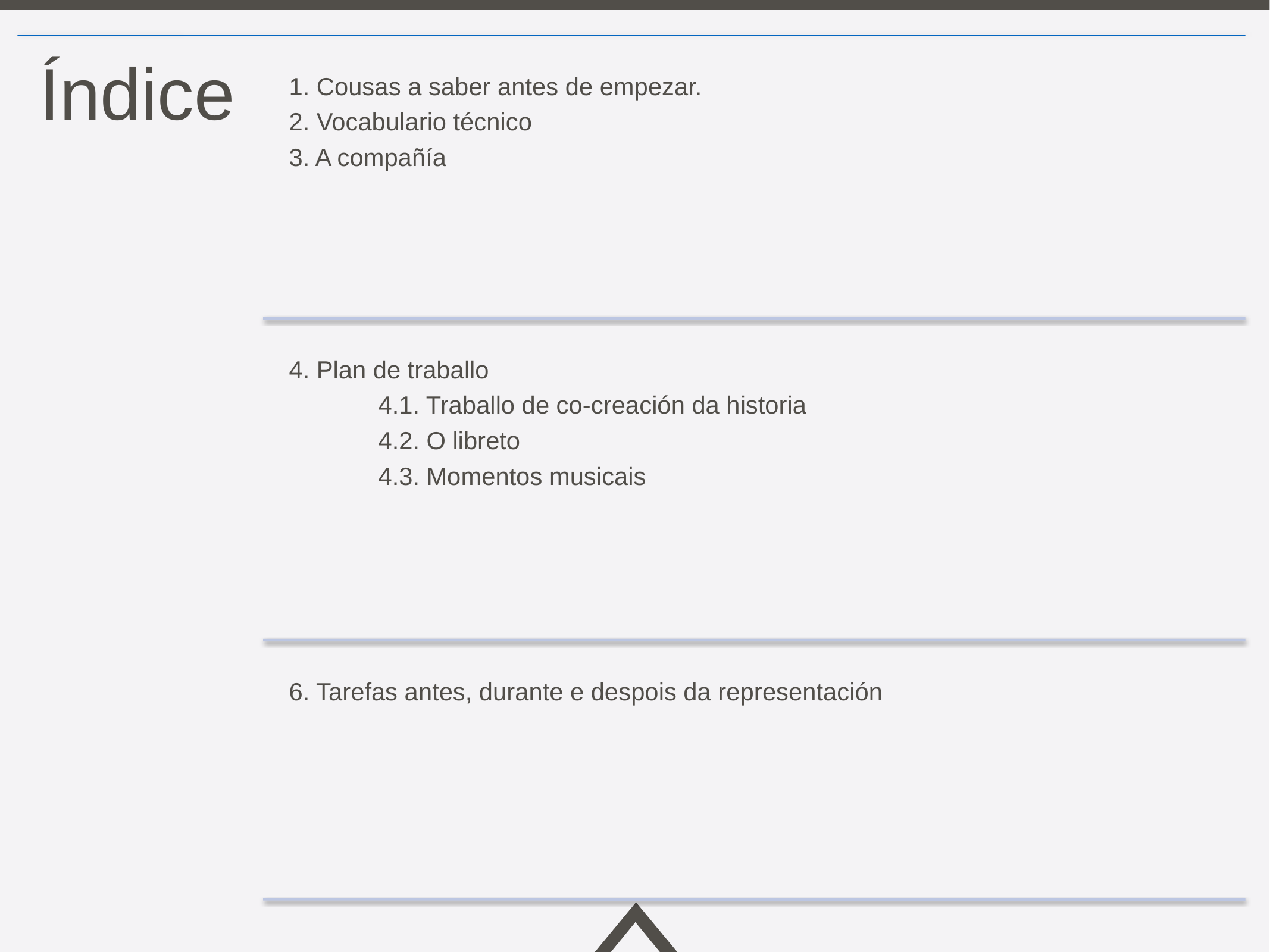

Índice
1. Cousas a saber antes de empezar.
2. Vocabulario técnico
3. A compañía

4. Plan de traballo
	4.1. Traballo de co-creación da historia
	4.2. O libreto
	4.3. Momentos musicais

6. Tarefas antes, durante e despois da representación